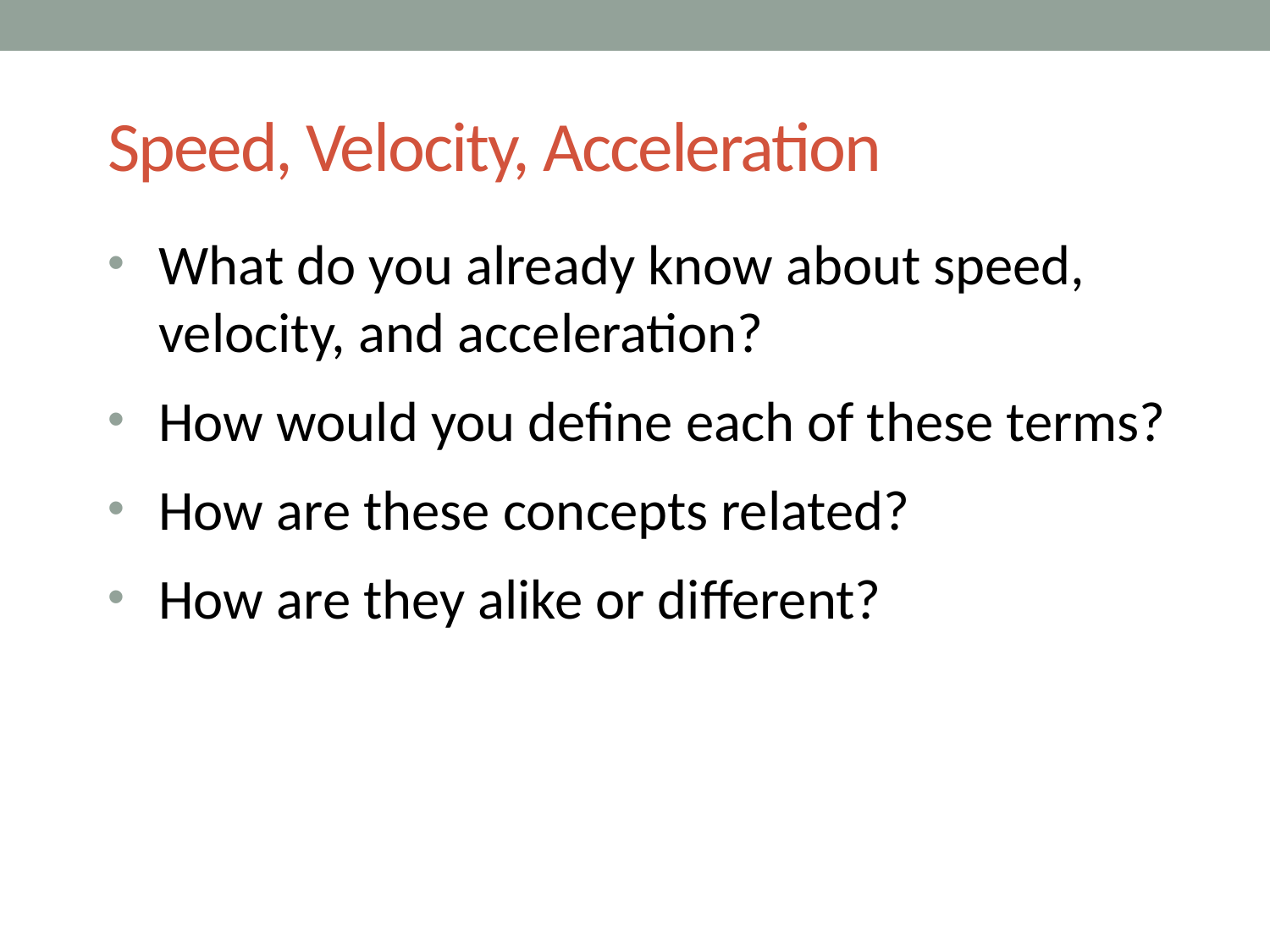

# Speed, Velocity, Acceleration
What do you already know about speed, velocity, and acceleration?
How would you define each of these terms?
How are these concepts related?
How are they alike or different?